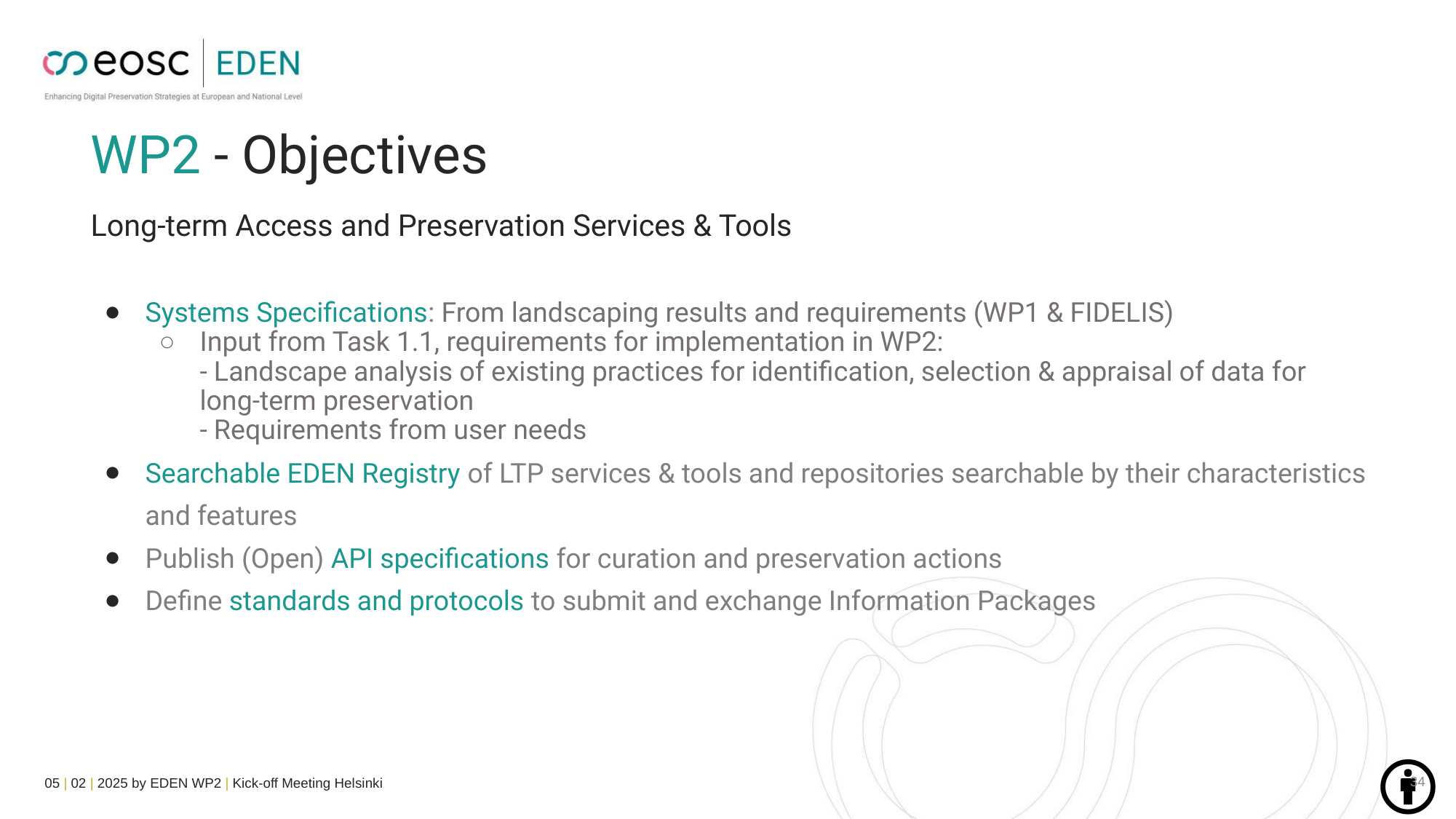

# WP2 - Objectives
Long-term Access and Preservation Services & Tools
Systems Specifications: From landscaping results and requirements (WP1 & FIDELIS)
Input from Task 1.1, requirements for implementation in WP2:
- Landscape analysis of existing practices for identification, selection & appraisal of data for     long-term preservation
- Requirements from user needs
Searchable EDEN Registry of LTP services & tools and repositories searchable by their characteristics and features
Publish (Open) API specifications for curation and preservation actions
Define standards and protocols to submit and exchange Information Packages
34